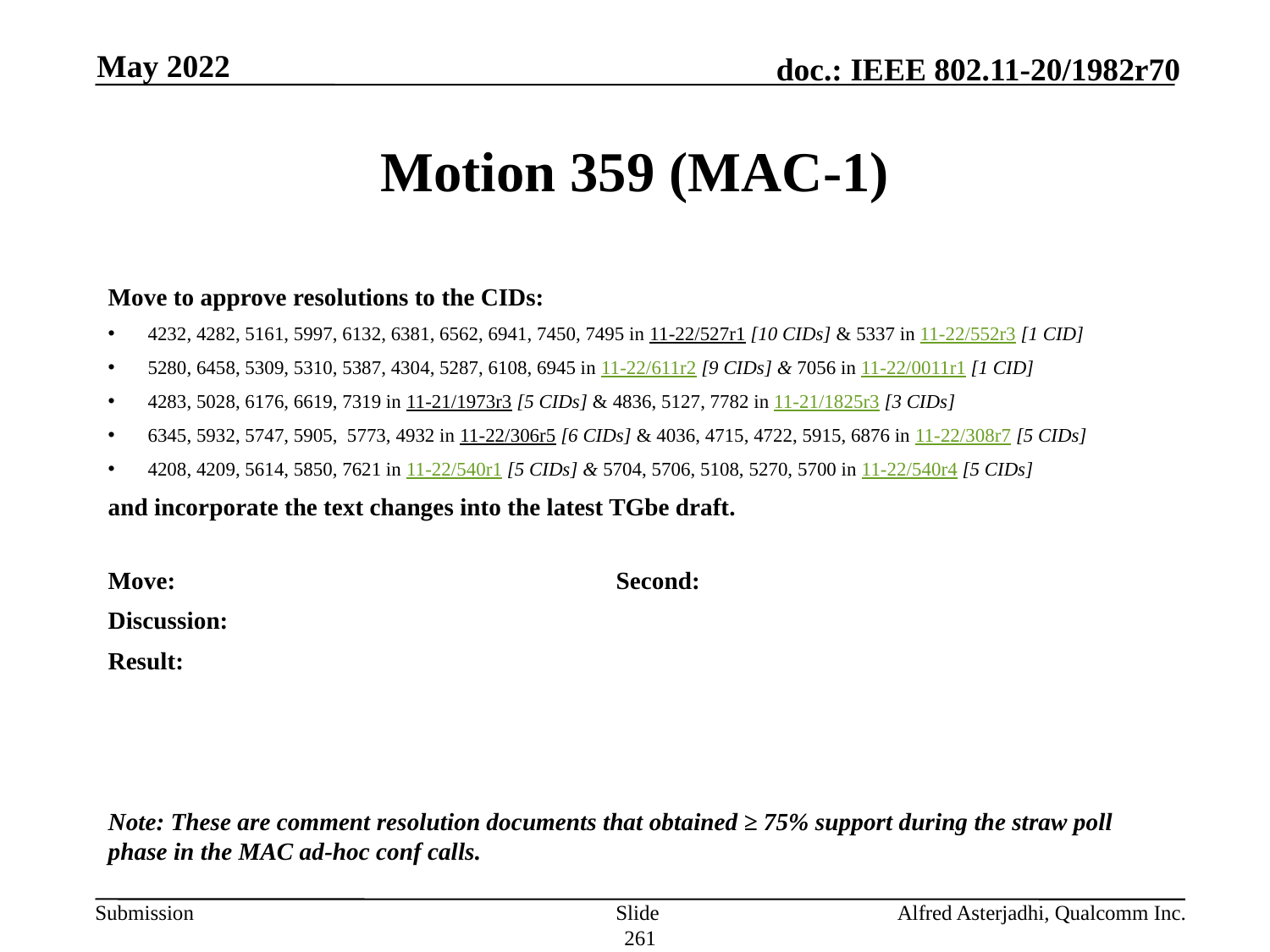

May 2022
# Motion 359 (MAC-1)
Move to approve resolutions to the CIDs:
4232, 4282, 5161, 5997, 6132, 6381, 6562, 6941, 7450, 7495 in 11-22/527r1 [10 CIDs] & 5337 in 11-22/552r3 [1 CID]
5280, 6458, 5309, 5310, 5387, 4304, 5287, 6108, 6945 in 11-22/611r2 [9 CIDs] & 7056 in 11-22/0011r1 [1 CID]
4283, 5028, 6176, 6619, 7319 in 11-21/1973r3 [5 CIDs] & 4836, 5127, 7782 in 11-21/1825r3 [3 CIDs]
6345, 5932, 5747, 5905,  5773, 4932 in 11-22/306r5 [6 CIDs] & 4036, 4715, 4722, 5915, 6876 in 11-22/308r7 [5 CIDs]
4208, 4209, 5614, 5850, 7621 in 11-22/540r1 [5 CIDs] & 5704, 5706, 5108, 5270, 5700 in 11-22/540r4 [5 CIDs]
and incorporate the text changes into the latest TGbe draft.

Move: 				Second:
Discussion:
Result:

Note: These are comment resolution documents that obtained ≥ 75% support during the straw poll phase in the MAC ad-hoc conf calls.

Slide 261
Alfred Asterjadhi, Qualcomm Inc.